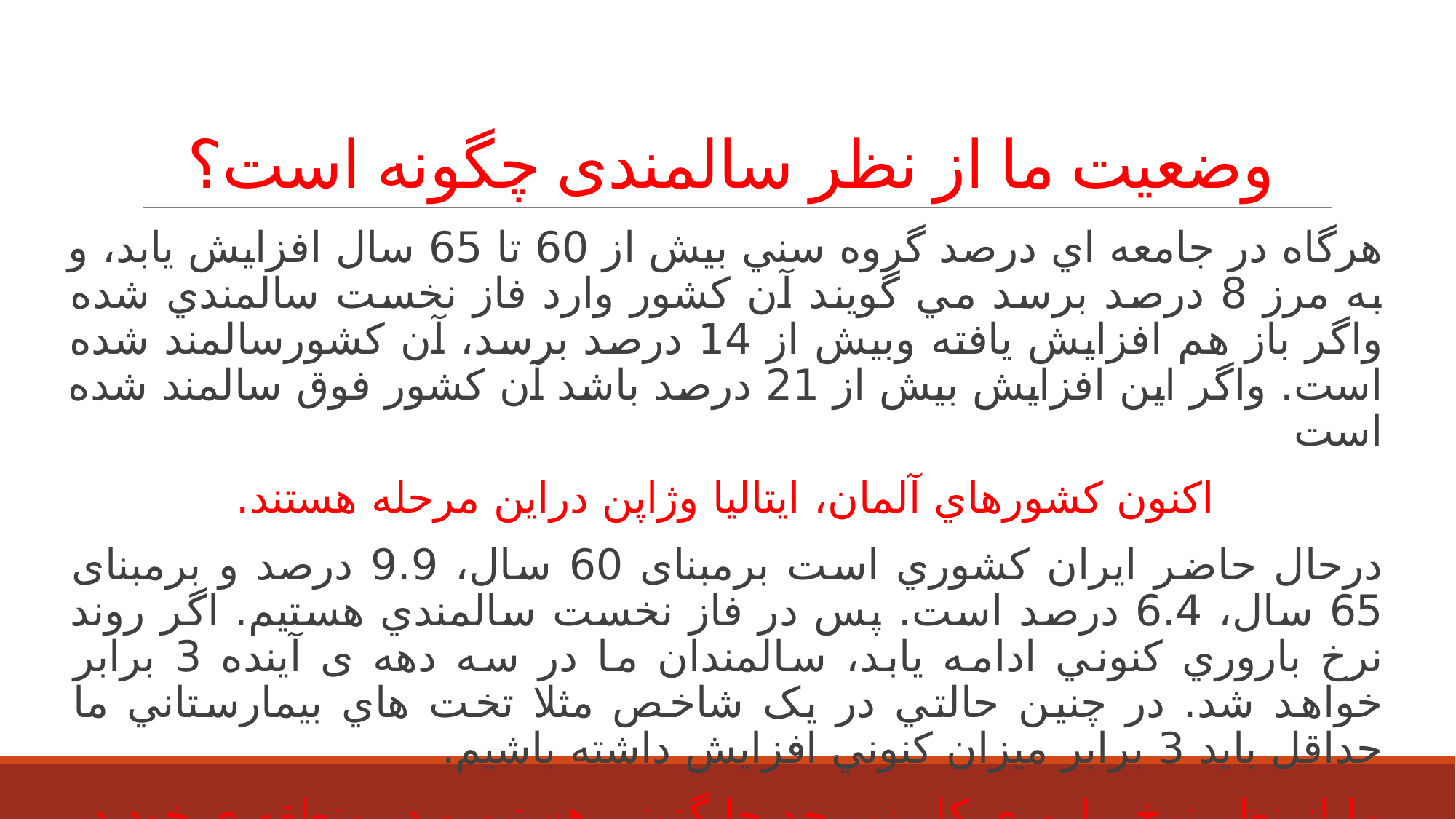

# وضعیت ما از نظر سالمندی چگونه است؟
هرگاه در جامعه اي درصد گروه سني بيش از 60 تا 65 سال افزايش يابد، و به مرز 8 درصد برسد مي گويند آن كشور وارد فاز نخست سالمندي شده واگر باز هم افزايش يافته وبيش از 14 درصد برسد، آن كشورسالمند شده است. واگر اين افزايش بيش از 21 درصد باشد آن كشور فوق سالمند شده است
اکنون كشورهاي آلمان، ايتاليا وژاپن دراين مرحله هستند.
درحال حاضر ايران كشوري است برمبنای 60 سال، 9.9 درصد و برمبنای 65 سال، 6.4 درصد است. پس در فاز نخست سالمندي هستيم. اگر روند نرخ باروري كنوني ادامه يابد، سالمندان ما در سه دهه ی آينده 3 برابر خواهد شد. در چنين حالتي در یک شاخص مثلا تخت هاي بيمارستاني ما حداقل بايد 3 برابر ميزان كنوني افزایش داشته باشیم.
ما از نظر نرخ  باروري كل زير حد جايگزيني هستيم و در منطقه ي خود در بين 26 كشور، رتبه 25 را داريم و از نظر سرعت درجه سالمندي هم جز 10 كشور اول جهان هستيم. و اين دو شاخص در ارتباط با هم هستند.